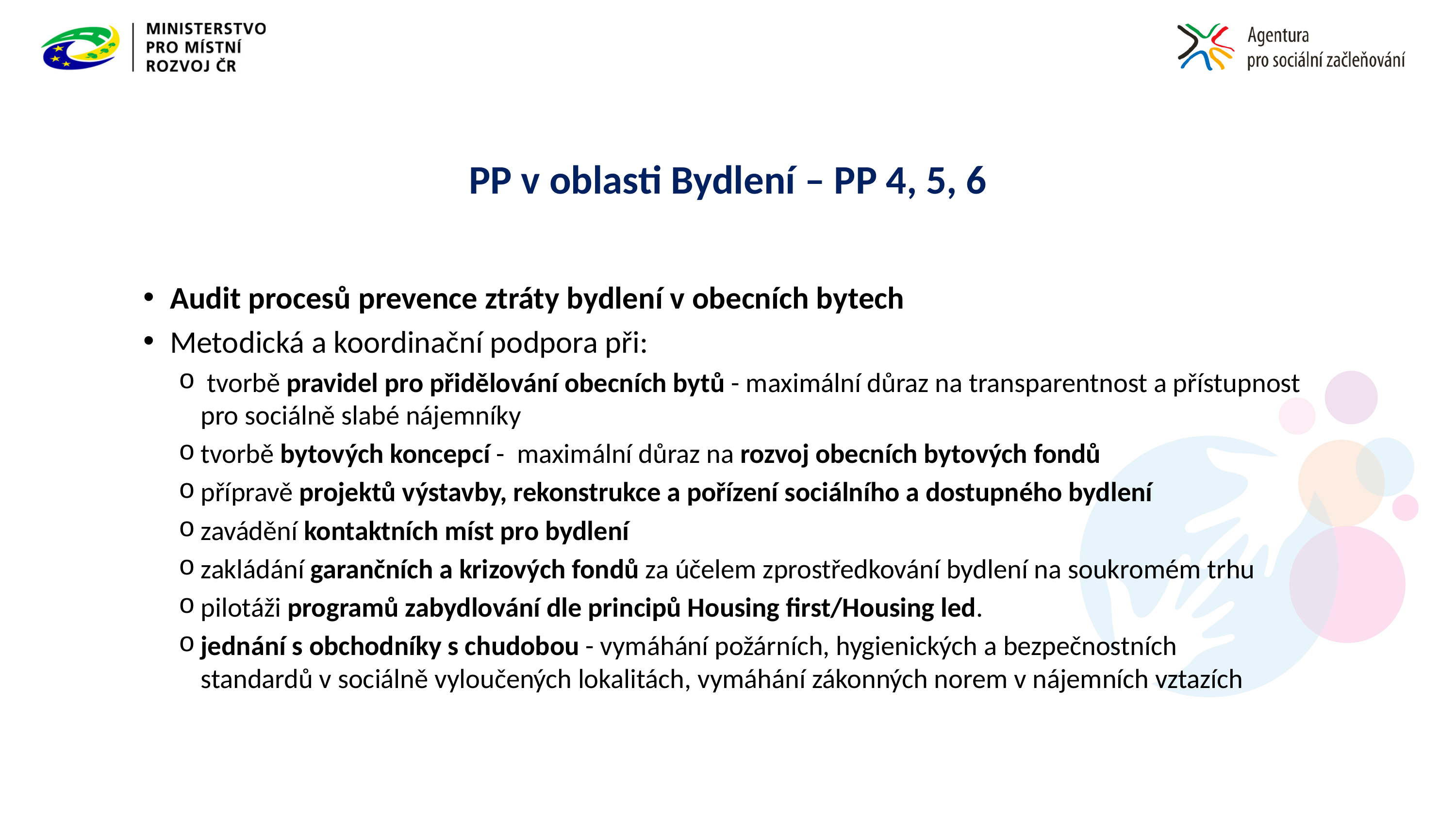

# PP v oblasti Bydlení – PP 4, 5, 6
Audit procesů prevence ztráty bydlení v obecních bytech
Metodická a koordinační podpora při:
 tvorbě pravidel pro přidělování obecních bytů - maximální důraz na transparentnost a přístupnost pro sociálně slabé nájemníky
tvorbě bytových koncepcí -  maximální důraz na rozvoj obecních bytových fondů
přípravě projektů výstavby, rekonstrukce a pořízení sociálního a dostupného bydlení
zavádění kontaktních míst pro bydlení
zakládání garančních a krizových fondů za účelem zprostředkování bydlení na soukromém trhu
pilotáži programů zabydlování dle principů Housing first/Housing led.
jednání s obchodníky s chudobou - vymáhání požárních, hygienických a bezpečnostních standardů v sociálně vyloučených lokalitách, vymáhání zákonných norem v nájemních vztazích